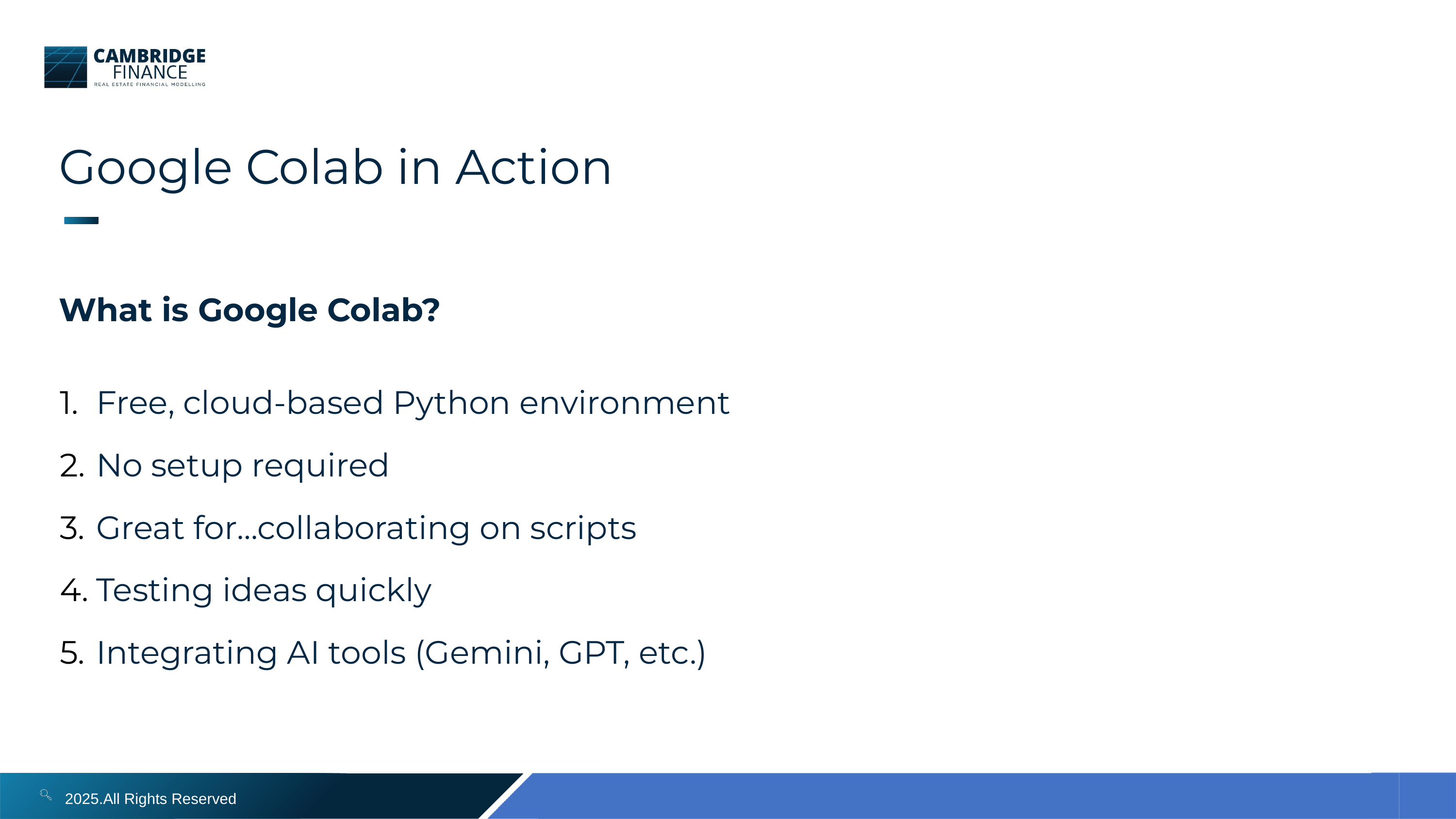

Google Colab in Action

What is Google Colab?

Free, cloud-based Python environment
No setup required
Great for…collaborating on scripts
Testing ideas quickly
Integrating AI tools (Gemini, GPT, etc.)

2025.All Rights Reserved